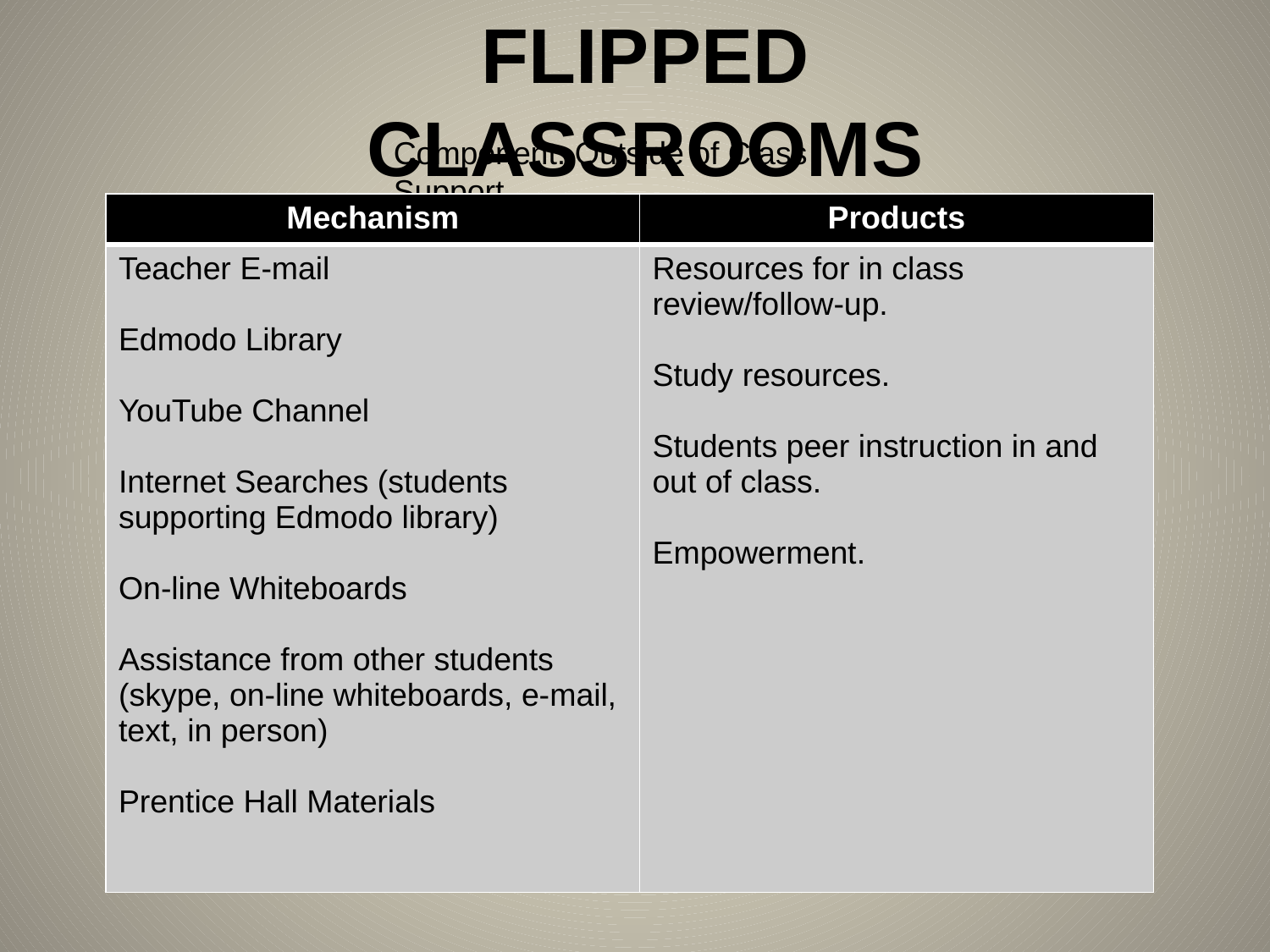

# Flipped Classrooms
Component: Outside of Class Support
| Mechanism | Products |
| --- | --- |
| Teacher E-mail Edmodo Library YouTube Channel Internet Searches (students supporting Edmodo library) On-line Whiteboards Assistance from other students (skype, on-line whiteboards, e-mail, text, in person) Prentice Hall Materials | Resources for in class review/follow-up. Study resources. Students peer instruction in and out of class. Empowerment. |
Purpose:

High Support to Meet High Accountability

Goal is to arrive to class at a specific level of Understanding, not a specific amount of “doing”